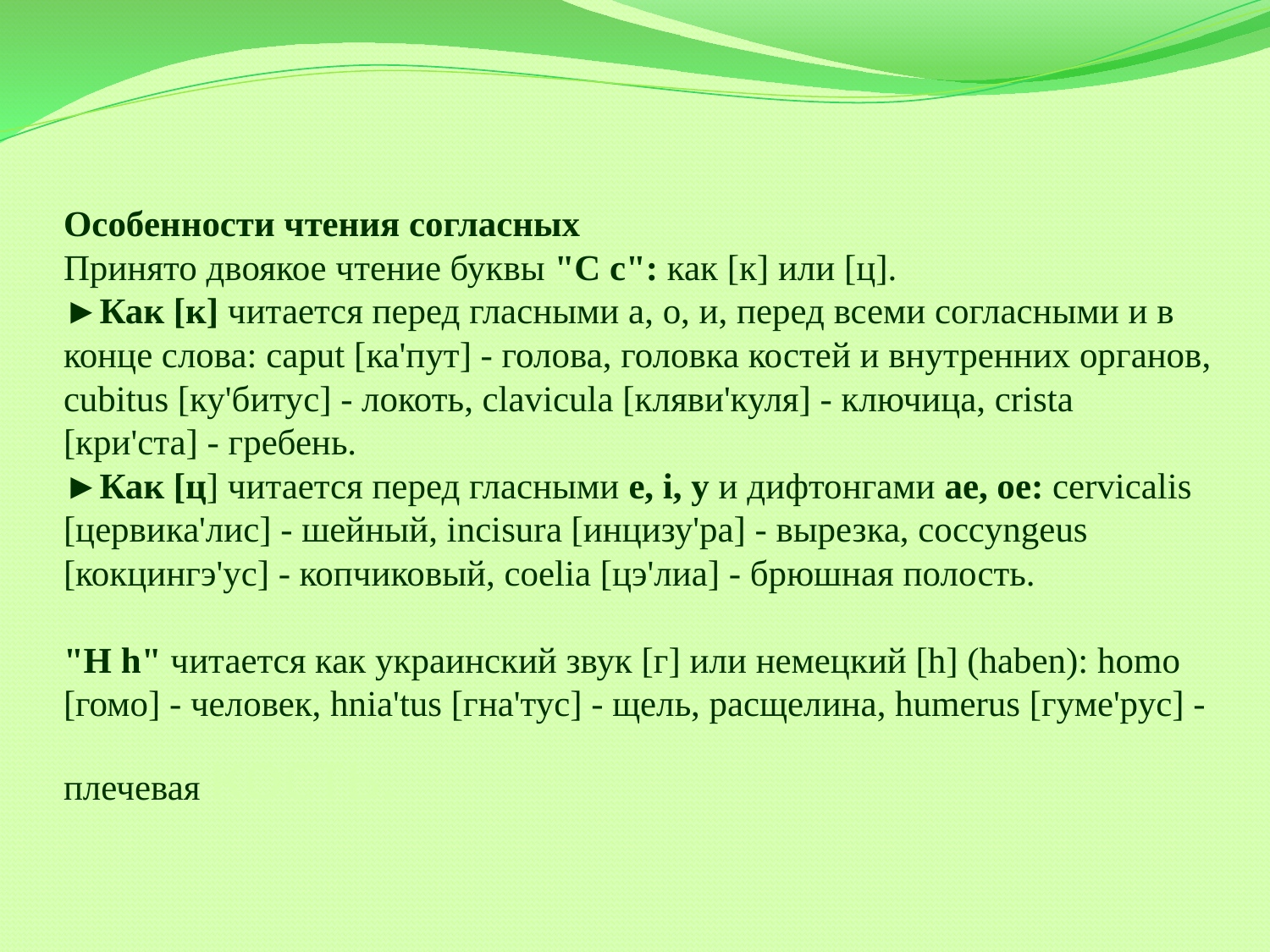

# Особенности чтения согласных Принято двоякое чтение буквы "С с": как [к] или [ц]. ►Как [к] читается перед гласными а, о, и, перед всеми согласными и в конце слова: caput [ка'пут] - голова, головка костей и внутренних органов, cubitus [ку'битус] - локоть, clavicula [кляви'куля] - ключица, crista [кри'ста] - гребень. ►Как [ц] читается перед гласными е, i, у и дифтонгами ае, ое: cervicalis [цервика'лис] - шейный, incisura [инцизу'ра] - вырезка, coccyngeus [кокцингэ'ус] - копчиковый, coelia [цэ'лиа] - брюшная полость.   "Н h" читается как украинский звук [г] или немецкий [h] (haben): homo [гомо] - человек, hnia'tus [гна'тус] - щель, расщелина, humerus [гуме'рус] - плечевая кость.